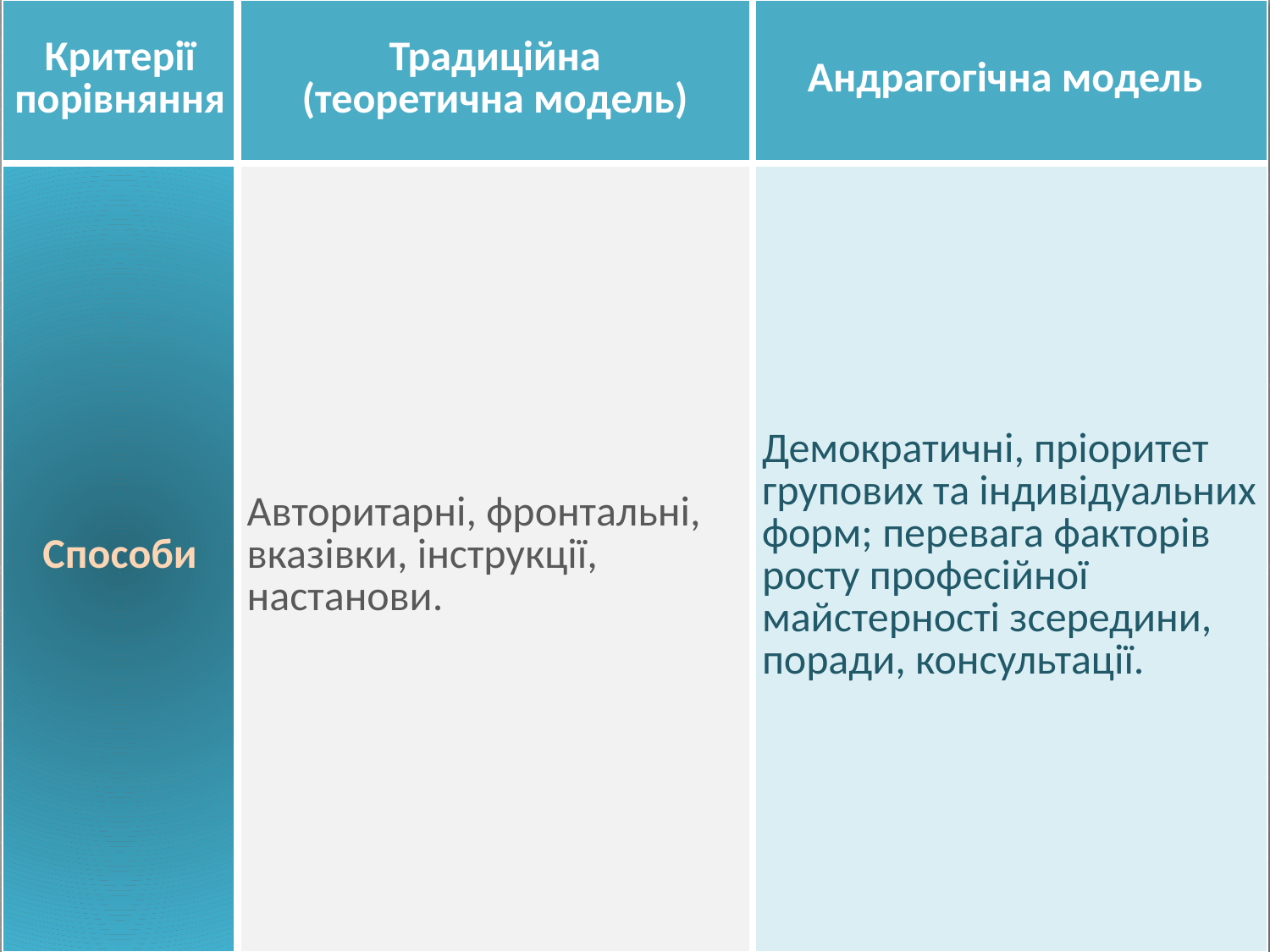

| Критерії порівняння | Традиційна (теоретична модель) | Андрагогічна модель |
| --- | --- | --- |
| Способи | Авторитарні, фронтальні, вказівки, інструкції, настанови. | Демократичні, пріоритет групових та індивідуальних форм; перевага факторів росту професійної майстерності зсередини, поради, консультації. |